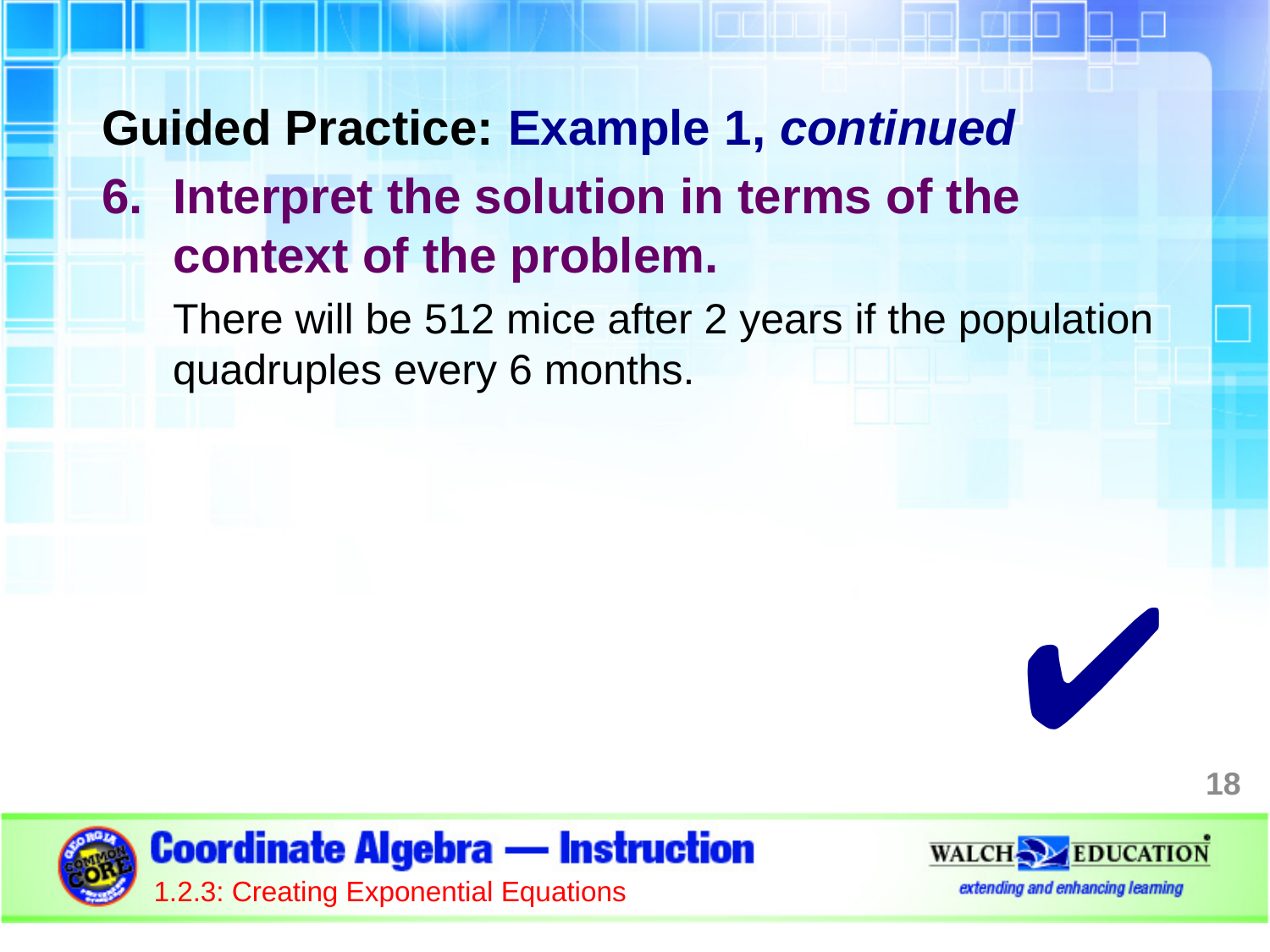

Guided Practice: Example 1, continued
Interpret the solution in terms of the context of the problem.
There will be 512 mice after 2 years if the population quadruples every 6 months.
✔
18
1.2.3: Creating Exponential Equations